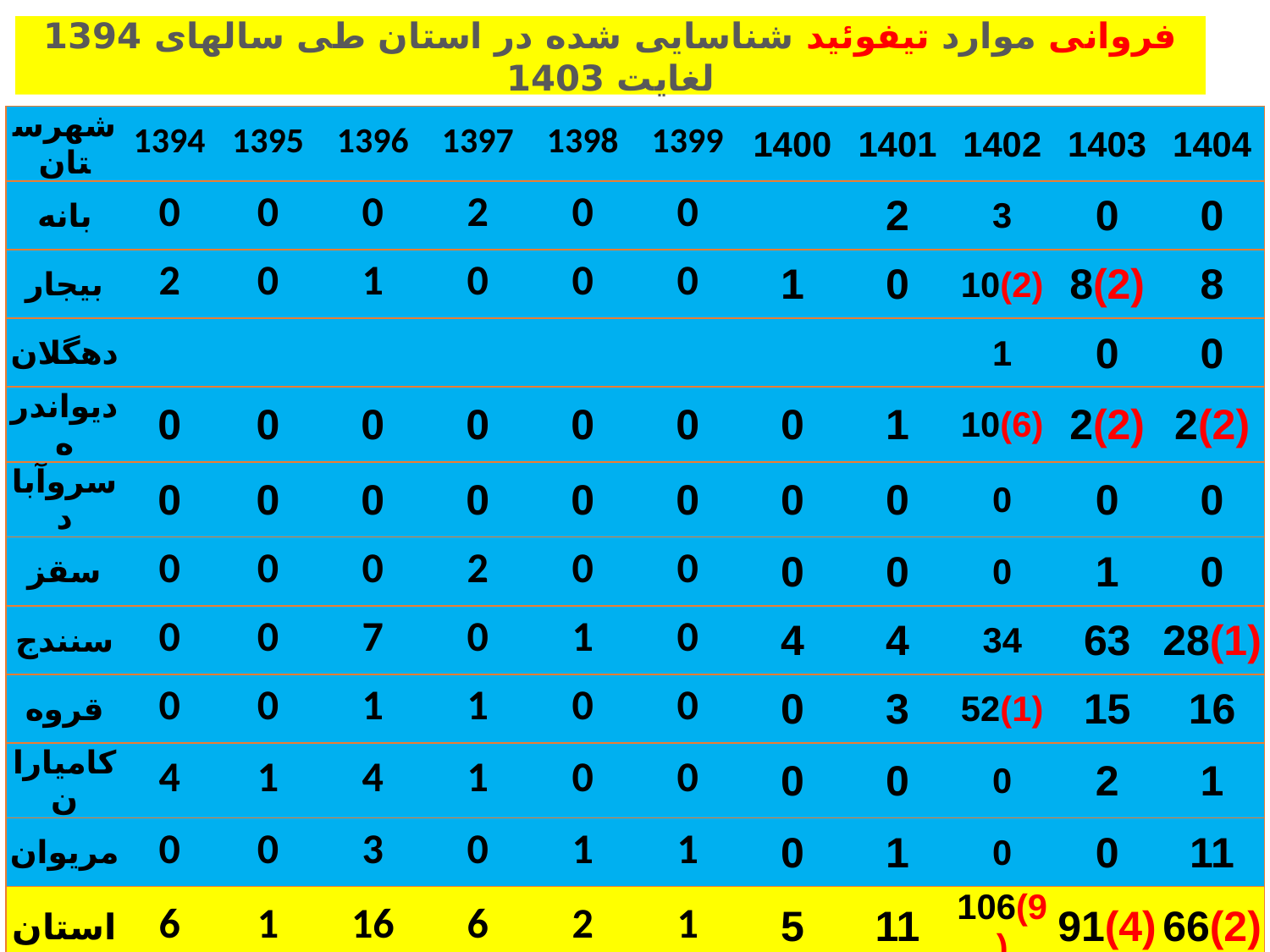

فروانی موارد تیفوئید شناسایی شده در استان طی سالهای 1394 لغایت 1403
| شهرستان | 1394 | 1395 | 1396 | 1397 | 1398 | 1399 | 1400 | 1401 | 1402 | 1403 | 1404 |
| --- | --- | --- | --- | --- | --- | --- | --- | --- | --- | --- | --- |
| بانه | 0 | 0 | 0 | 2 | 0 | 0 |  | 2 | 3 | 0 | 0 |
| بیجار | 2 | 0 | 1 | 0 | 0 | 0 | 1 | 0 | 10(2) | 8(2) | 8 |
| دهگلان |  |  |  |  |  |  |  |  | 1 | 0 | 0 |
| دیواندره | 0 | 0 | 0 | 0 | 0 | 0 | 0 | 1 | 10(6) | 2(2) | 2(2) |
| سروآباد | 0 | 0 | 0 | 0 | 0 | 0 | 0 | 0 | 0 | 0 | 0 |
| سقز | 0 | 0 | 0 | 2 | 0 | 0 | 0 | 0 | 0 | 1 | 0 |
| سنندج | 0 | 0 | 7 | 0 | 1 | 0 | 4 | 4 | 34 | 63 | 28(1) |
| قروه | 0 | 0 | 1 | 1 | 0 | 0 | 0 | 3 | 52(1) | 15 | 16 |
| كامیاران | 4 | 1 | 4 | 1 | 0 | 0 | 0 | 0 | 0 | 2 | 1 |
| مریوان | 0 | 0 | 3 | 0 | 1 | 1 | 0 | 1 | 0 | 0 | 11 |
| استان | 6 | 1 | 16 | 6 | 2 | 1 | 5 | 11 | 106(9) | 91(4) | 66(2) |